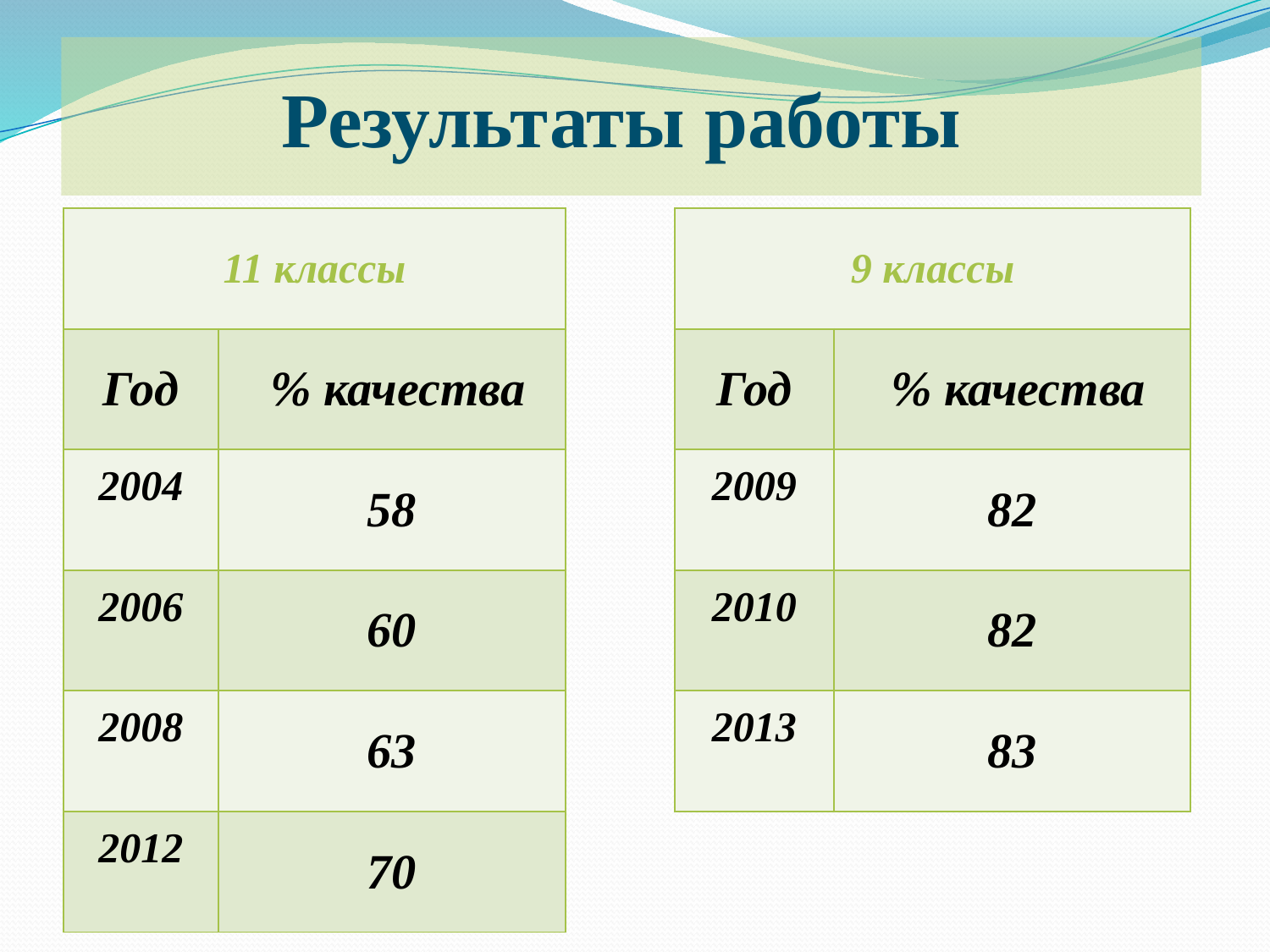

Результаты работы
| 9 классы |  |
| --- | --- |
| Год | % качества |
| 2009 | 82 |
| 2010 | 82 |
| 2013 | 83 |
| 11 классы |  |
| --- | --- |
| Год | % качества |
| 2004 | 58 |
| 2006 | 60 |
| 2008 | 63 |
| 2012 | 70 |